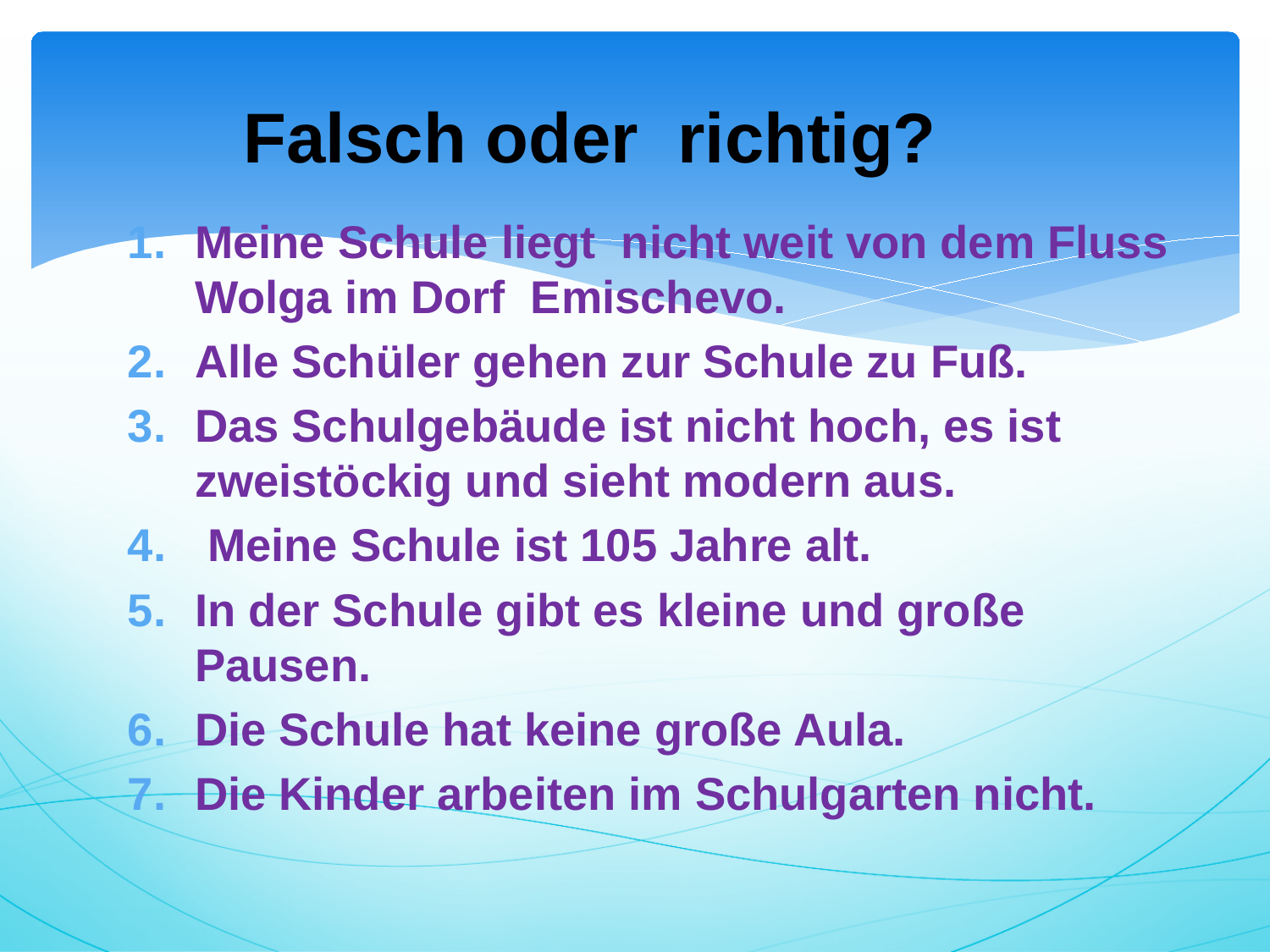

Falsch oder  richtig?
Meine Schule liegt  nicht weit von dem Fluss Wolga im Dorf  Emischevo.
Alle Schüler gehen zur Schule zu Fuß.
Das Schulgebäude ist nicht hoch, es ist zweistöckig und sieht modern aus.
 Meine Schule ist 105 Jahre alt.
In der Schule gibt es kleine und große Pausen.
Die Schule hat keine große Aula.
Die Kinder arbeiten im Schulgarten nicht.